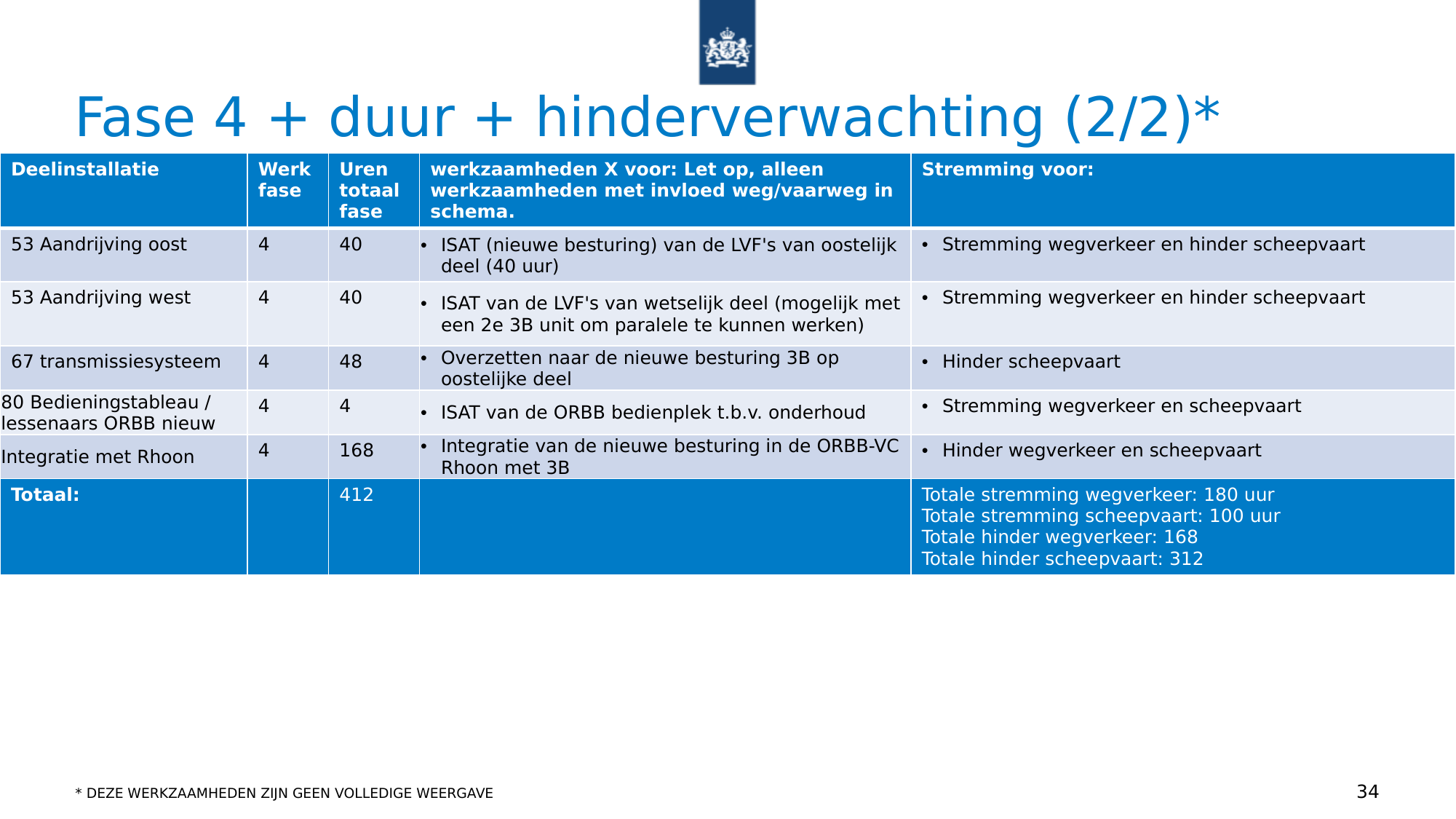

# Fase 4 + duur + hinderverwachting (2/2)*
| Deelinstallatie | Werkfase | Uren totaal fase | werkzaamheden X voor: Let op, alleen werkzaamheden met invloed weg/vaarweg in schema. | Stremming voor: |
| --- | --- | --- | --- | --- |
| 53 Aandrijving oost | 4 | 40 | ISAT (nieuwe besturing) van de LVF's van oostelijk deel (40 uur) | Stremming wegverkeer en hinder scheepvaart |
| 53 Aandrijving west | 4 | 40 | ISAT van de LVF's van wetselijk deel (mogelijk met een 2e 3B unit om paralele te kunnen werken) | Stremming wegverkeer en hinder scheepvaart |
| 67 transmissiesysteem | 4 | 48 | Overzetten naar de nieuwe besturing 3B op oostelijke deel | Hinder scheepvaart |
| 80 Bedieningstableau / lessenaars ORBB nieuw | 4 | 4 | ISAT van de ORBB bedienplek t.b.v. onderhoud | Stremming wegverkeer en scheepvaart |
| Integratie met Rhoon | 4 | 168 | Integratie van de nieuwe besturing in de ORBB-VC Rhoon met 3B | Hinder wegverkeer en scheepvaart |
| Totaal: |  | 412 |  | Totale stremming wegverkeer: 180 uur Totale stremming scheepvaart: 100 uur Totale hinder wegverkeer: 168 Totale hinder scheepvaart: 312 |
* Deze werkzaamheden zijn geen volledige weergave
34